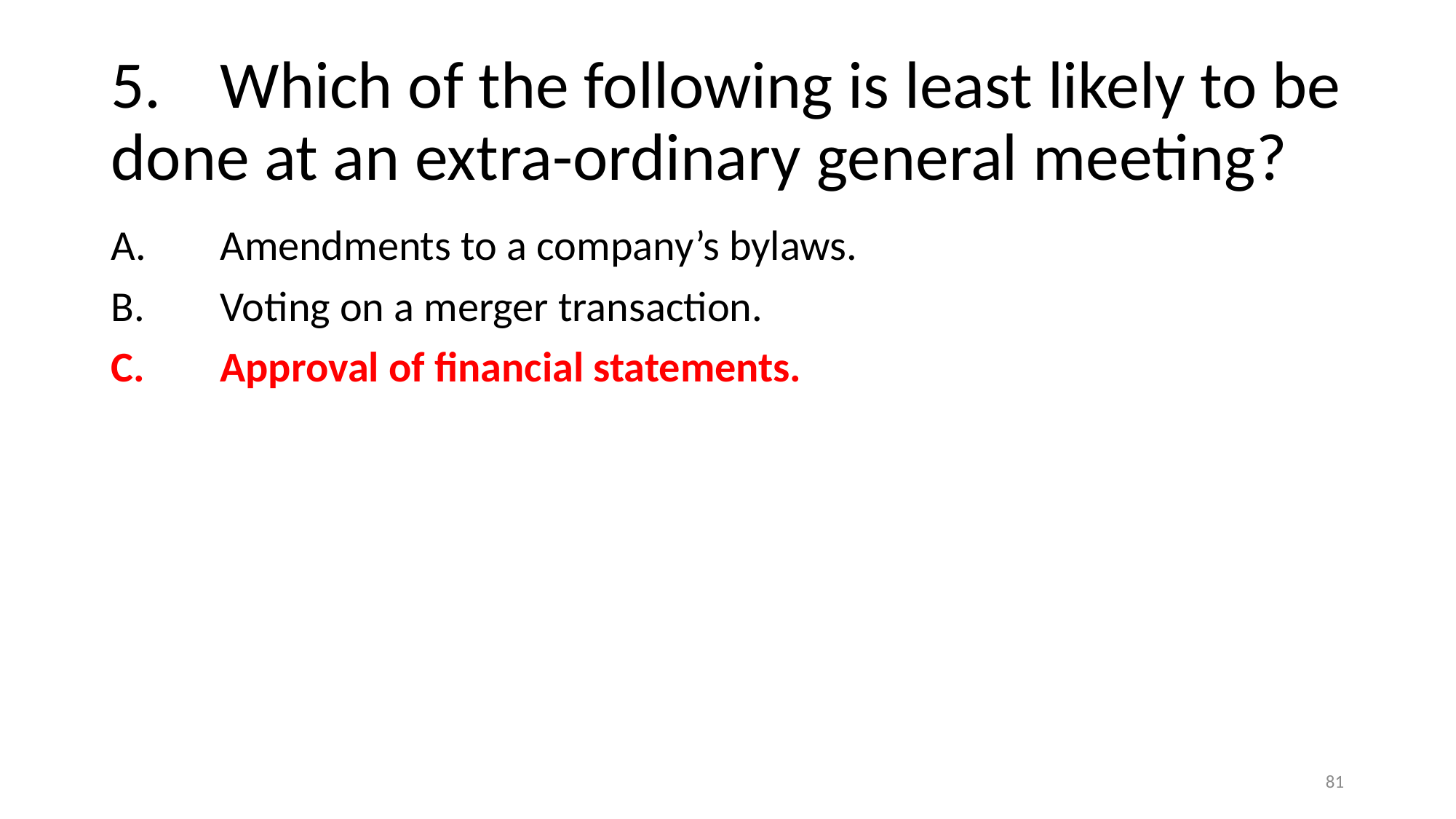

# 5.	Which of the following is least likely to be done at an extra-ordinary general meeting?
A.	Amendments to a company’s bylaws.
B.	Voting on a merger transaction.
C.	Approval of financial statements.
81